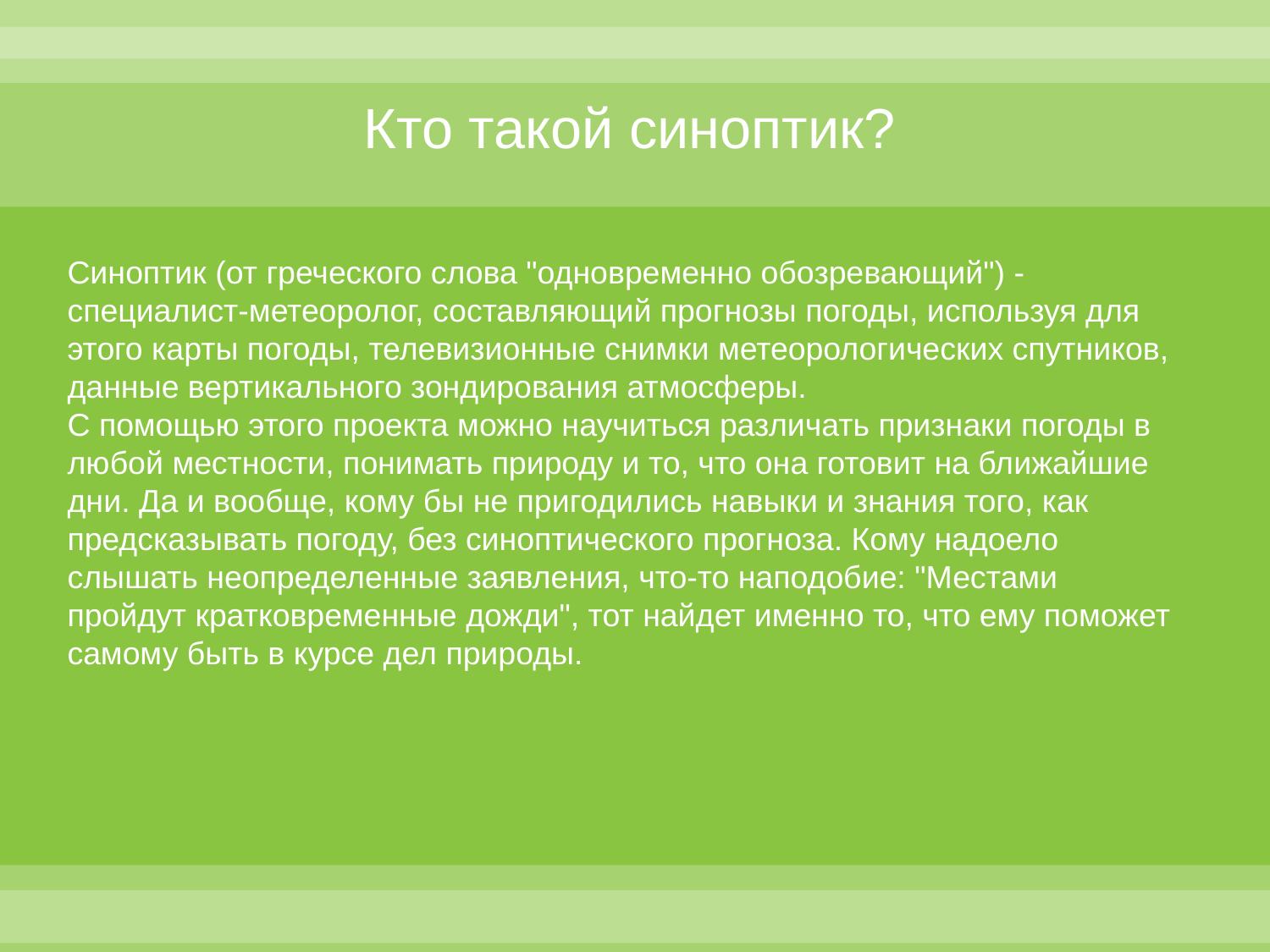

Кто такой синоптик?
Синоптик (от греческого слова "одновременно обозревающий") - специалист-метеоролог, составляющий прогнозы погоды, используя для этого карты погоды, телевизионные снимки метеорологических спутников, данные вертикального зондирования атмосферы.
С помощью этого проекта можно научиться различать признаки погоды в любой местности, понимать природу и то, что она готовит на ближайшие дни. Да и вообще, кому бы не пригодились навыки и знания того, как предсказывать погоду, без синоптического прогноза. Кому надоело слышать неопределенные заявления, что-то наподобие: "Местами пройдут кратковременные дожди", тот найдет именно то, что ему поможет самому быть в курсе дел природы.